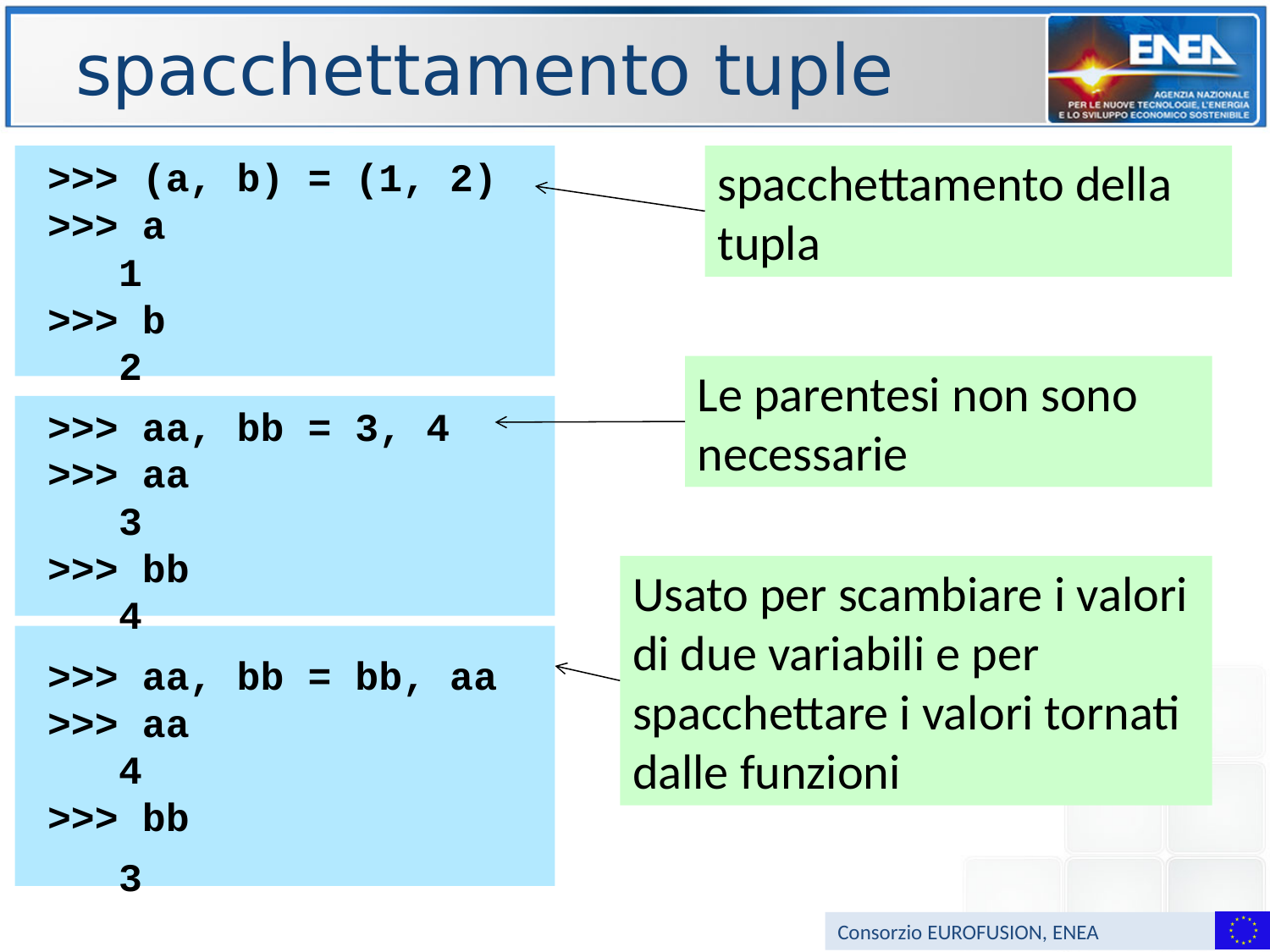

# spacchettamento tuple

spacchettamento della tupla
>>> (a, b) = (1, 2)
>>> a
   1
>>> b
   2
>>> aa, bb = 3, 4
>>> aa
   3
>>> bb
   4
>>> aa, bb = bb, aa
>>> aa
   4
>>> bb
   3

Le parentesi non sono necessarie

Usato per scambiare i valori di due variabili e per spacchettare i valori tornati dalle funzioni